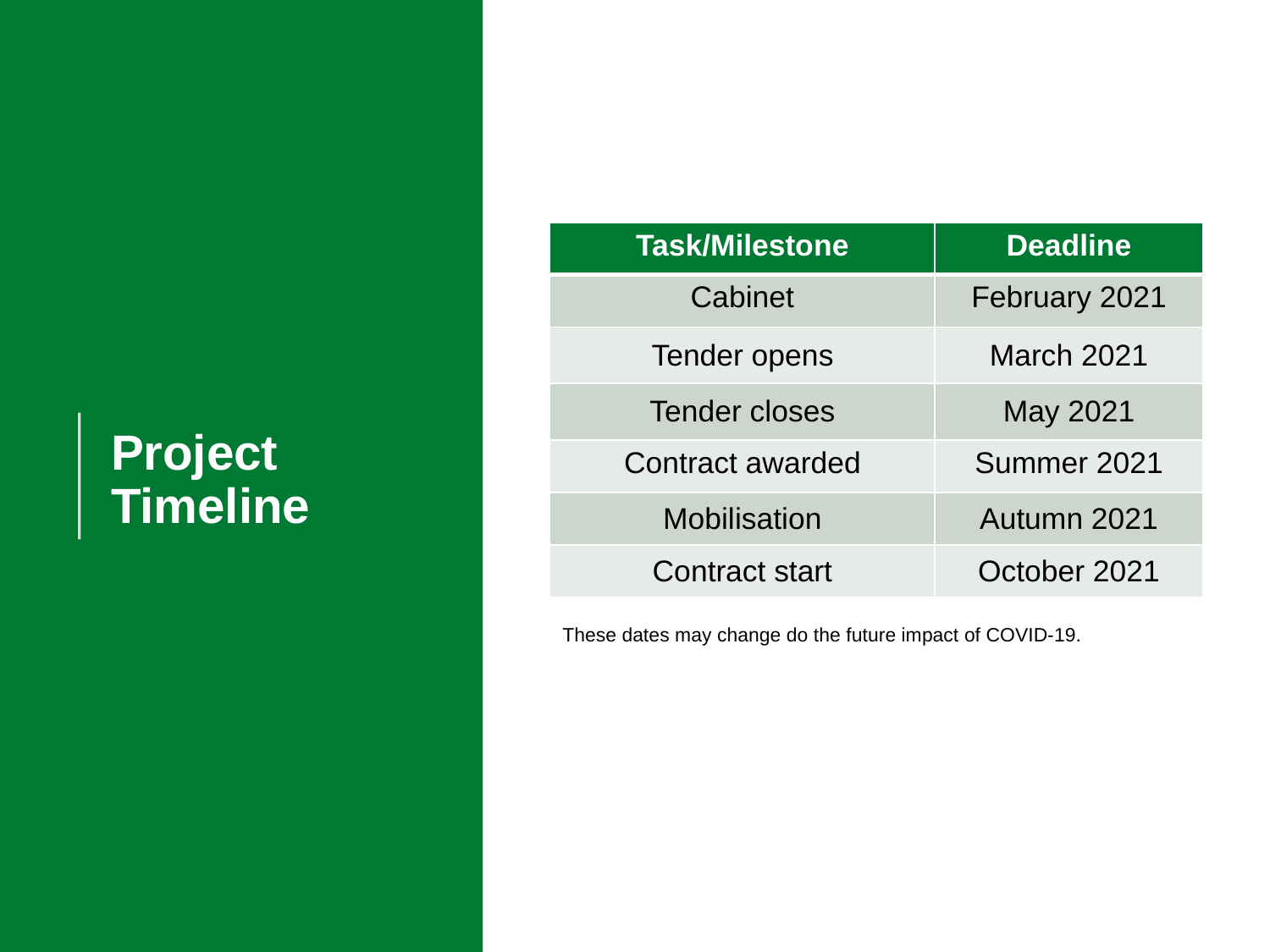

# Project Timeline
| Task/Milestone | Deadline |
| --- | --- |
| Cabinet | February 2021 |
| Tender opens | March 2021 |
| Tender closes | May 2021 |
| Contract awarded | Summer 2021 |
| Mobilisation | Autumn 2021 |
| Contract start | October 2021 |
These dates may change do the future impact of COVID-19.